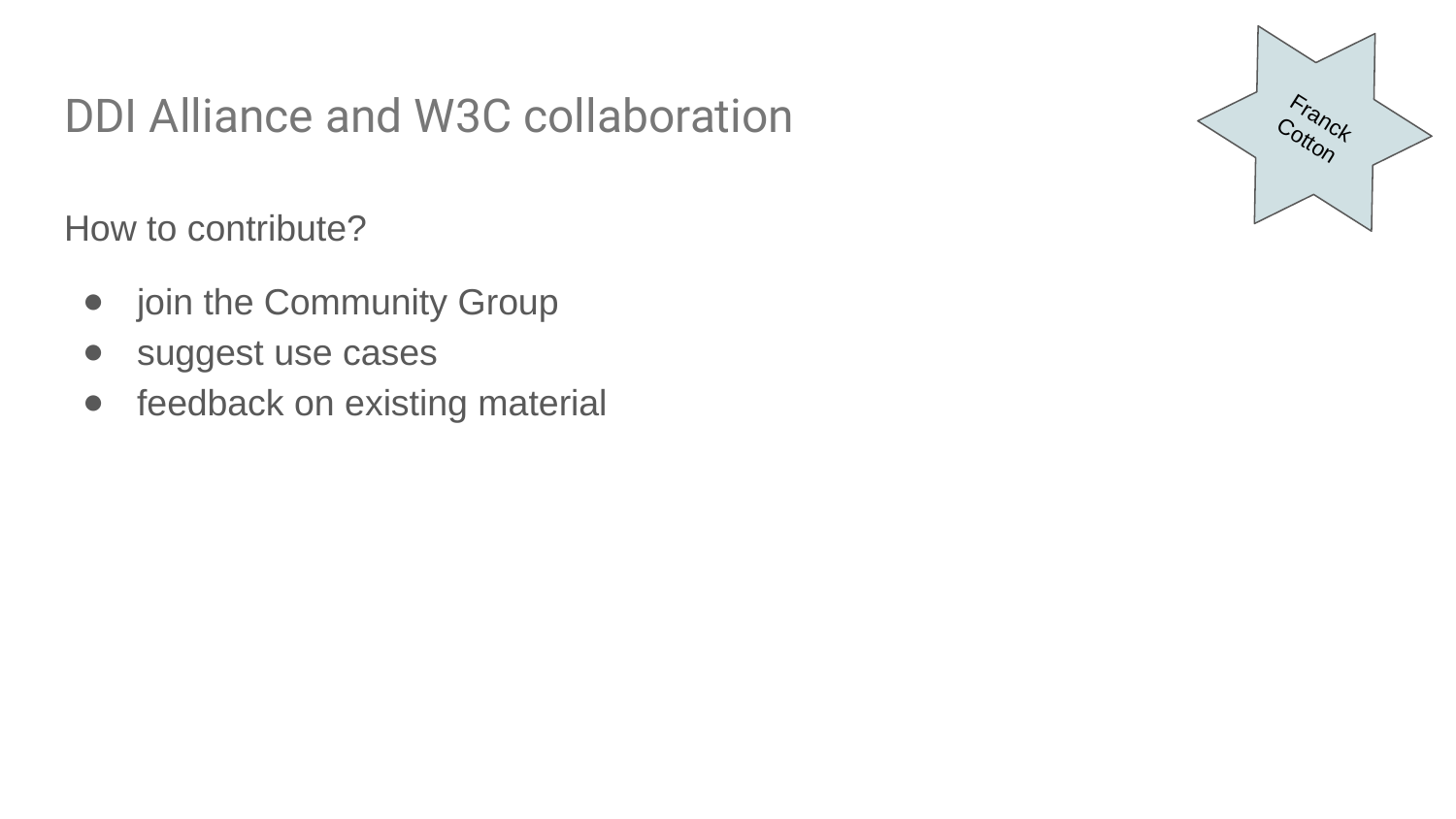

Franck Cotton
# DDI Alliance and W3C collaboration
How to contribute?
join the Community Group
suggest use cases
feedback on existing material